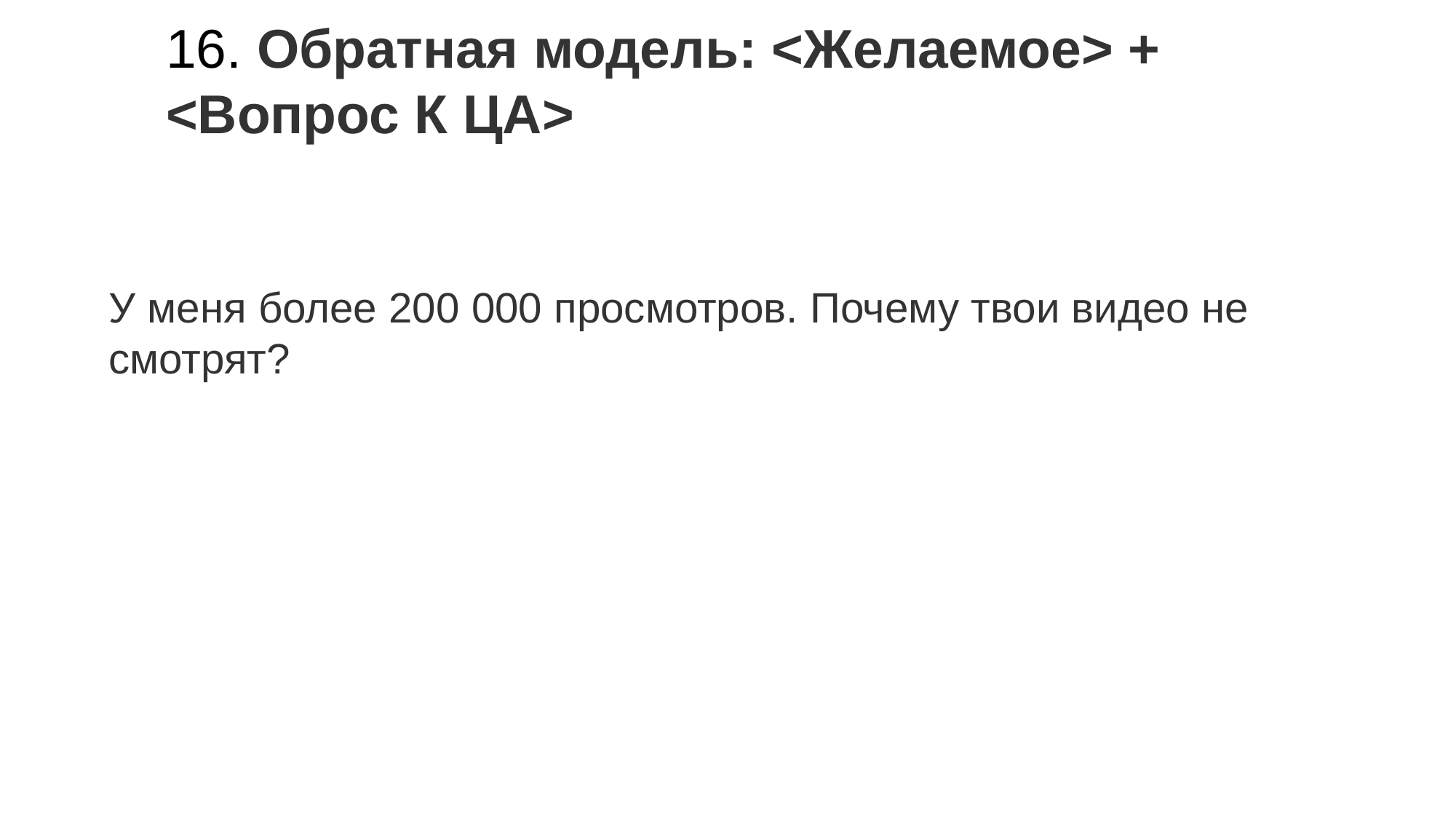

# 16. Обратная модель: <Желаемое> + <Вопрос К ЦА>
У меня более 200 000 просмотров. Почему твои видео не смотрят?